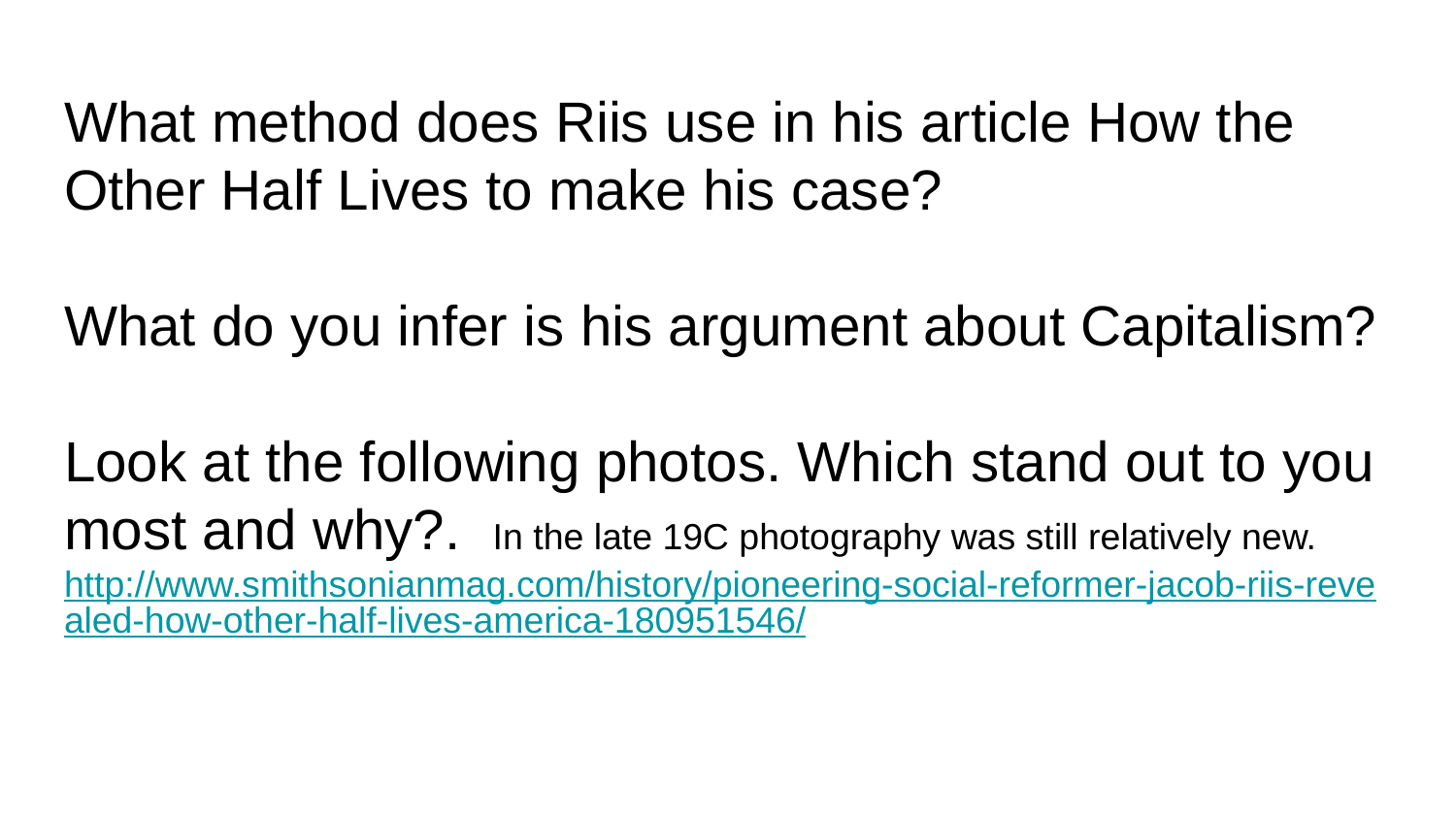

# What method does Riis use in his article How the Other Half Lives to make his case?

What do you infer is his argument about Capitalism?

Look at the following photos. Which stand out to you most and why?.  In the late 19C photography was still relatively new.
http://www.smithsonianmag.com/history/pioneering-social-reformer-jacob-riis-revealed-how-other-half-lives-america-180951546/